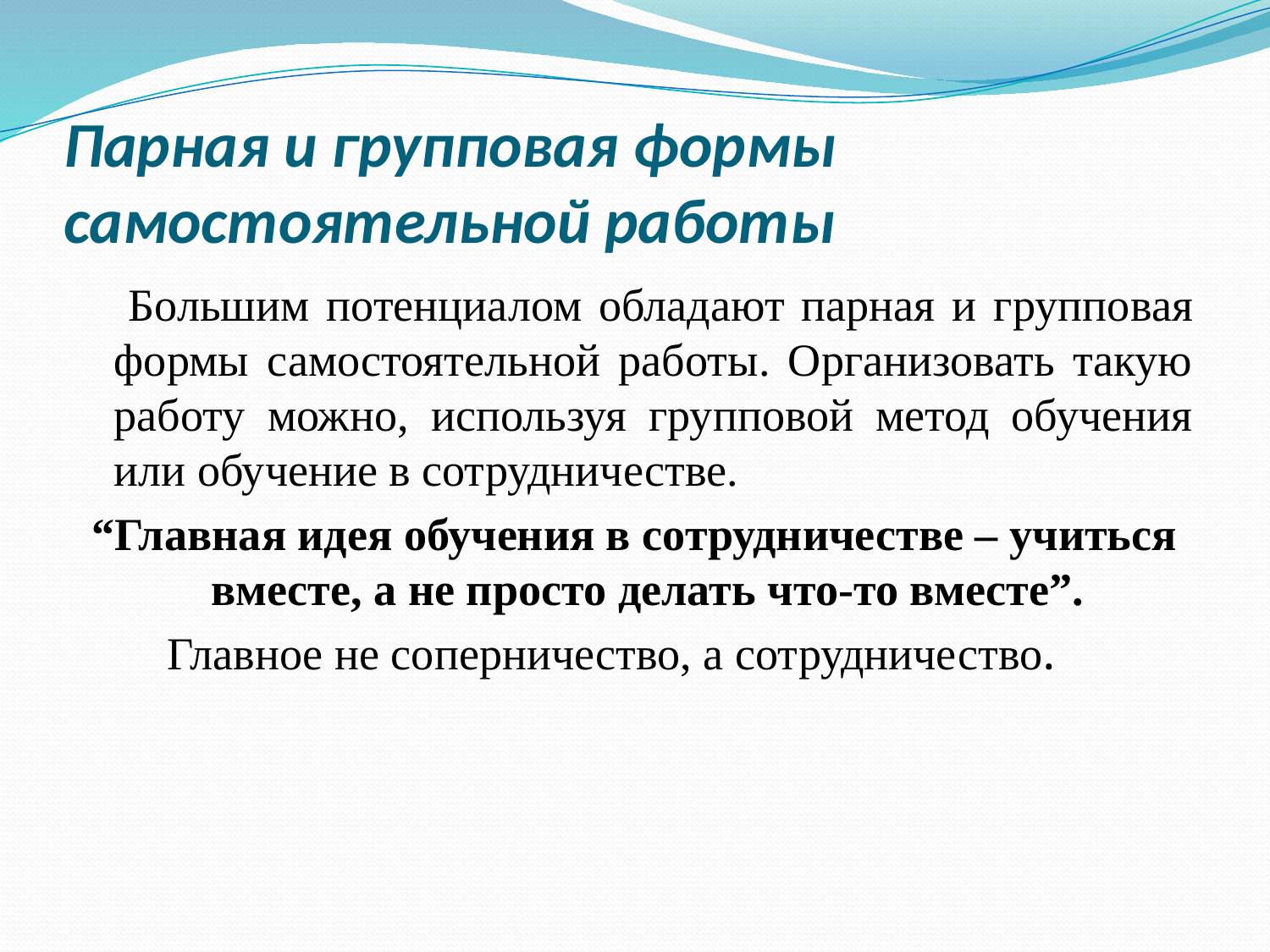

# Парная и групповая формы самостоятельной работы
   Большим потенциалом обладают парная и групповая формы самостоятельной работы. Организовать такую работу можно, используя групповой метод обучения или обучение в сотрудничестве.
“Главная идея обучения в сотрудничестве – учиться вместе, а не просто делать что-то вместе”.
        Главное не соперничество, а сотрудничество.